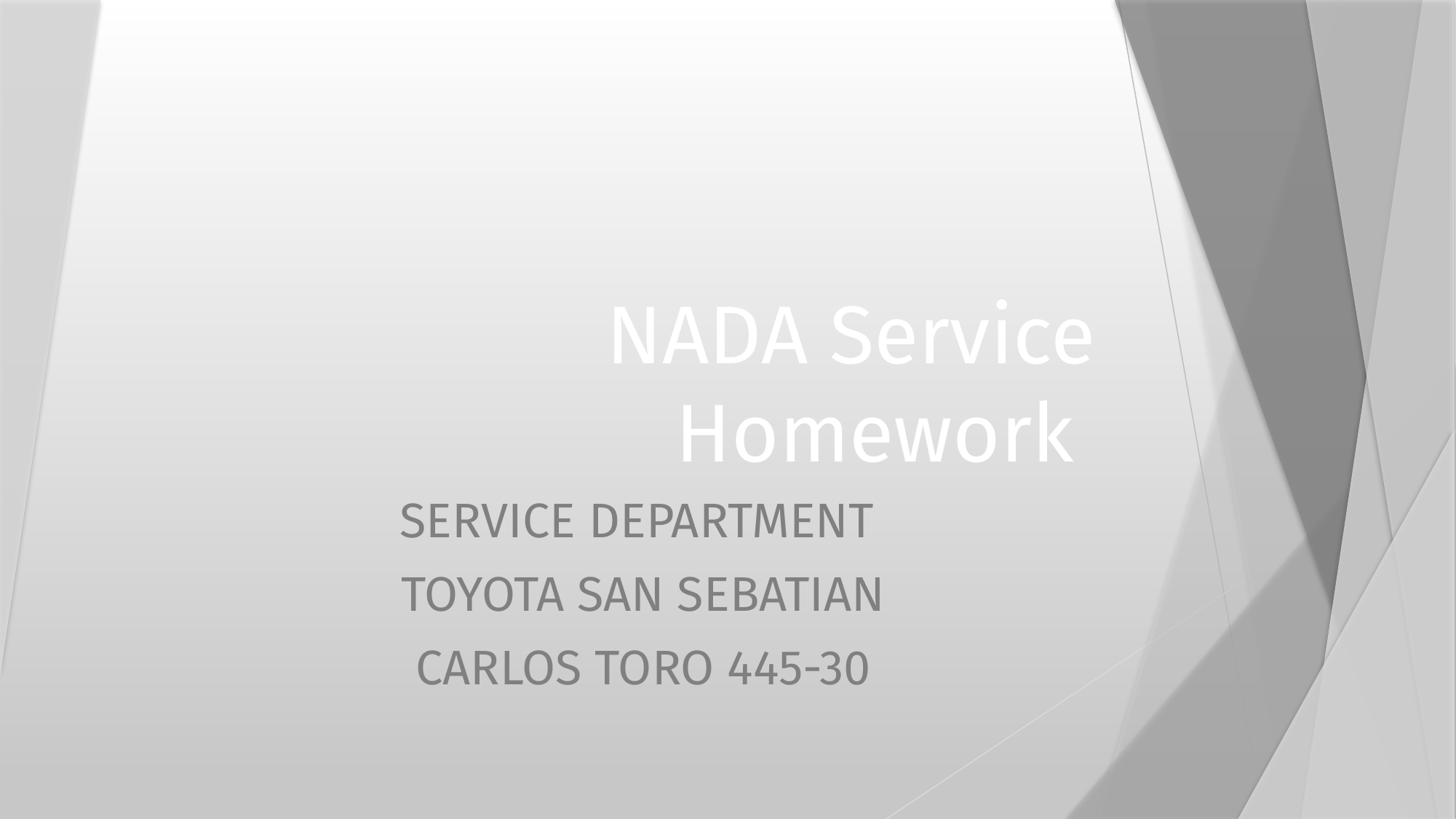

# NADA Service Homework
SERVICE DEPARTMENT
TOYOTA SAN SEBATIAN
CARLOS TORO 445-30